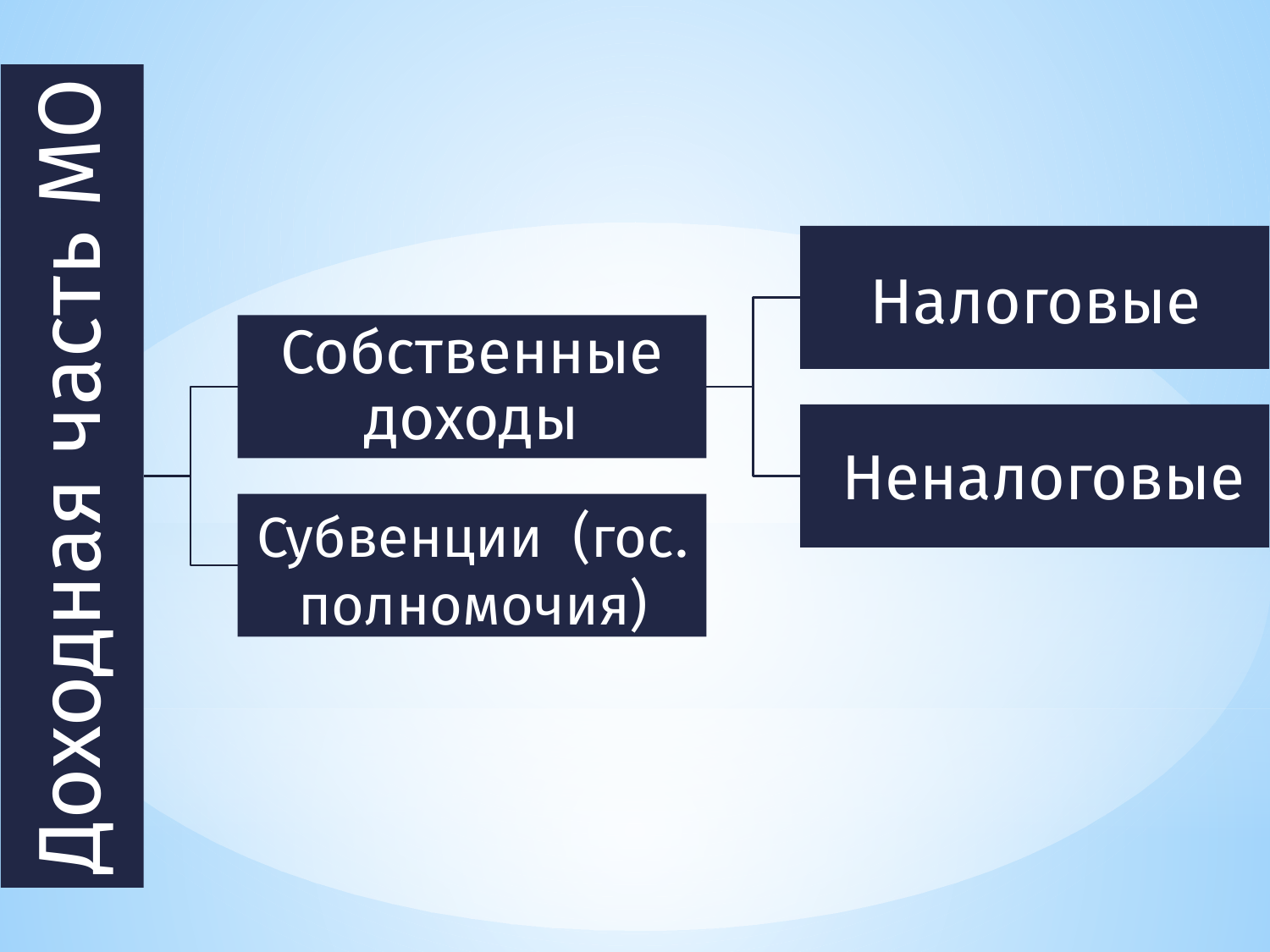

Доходная часть МО
Собственные доходы

Налоговые
Неналоговые
Субвенции  (гос. полномочия)